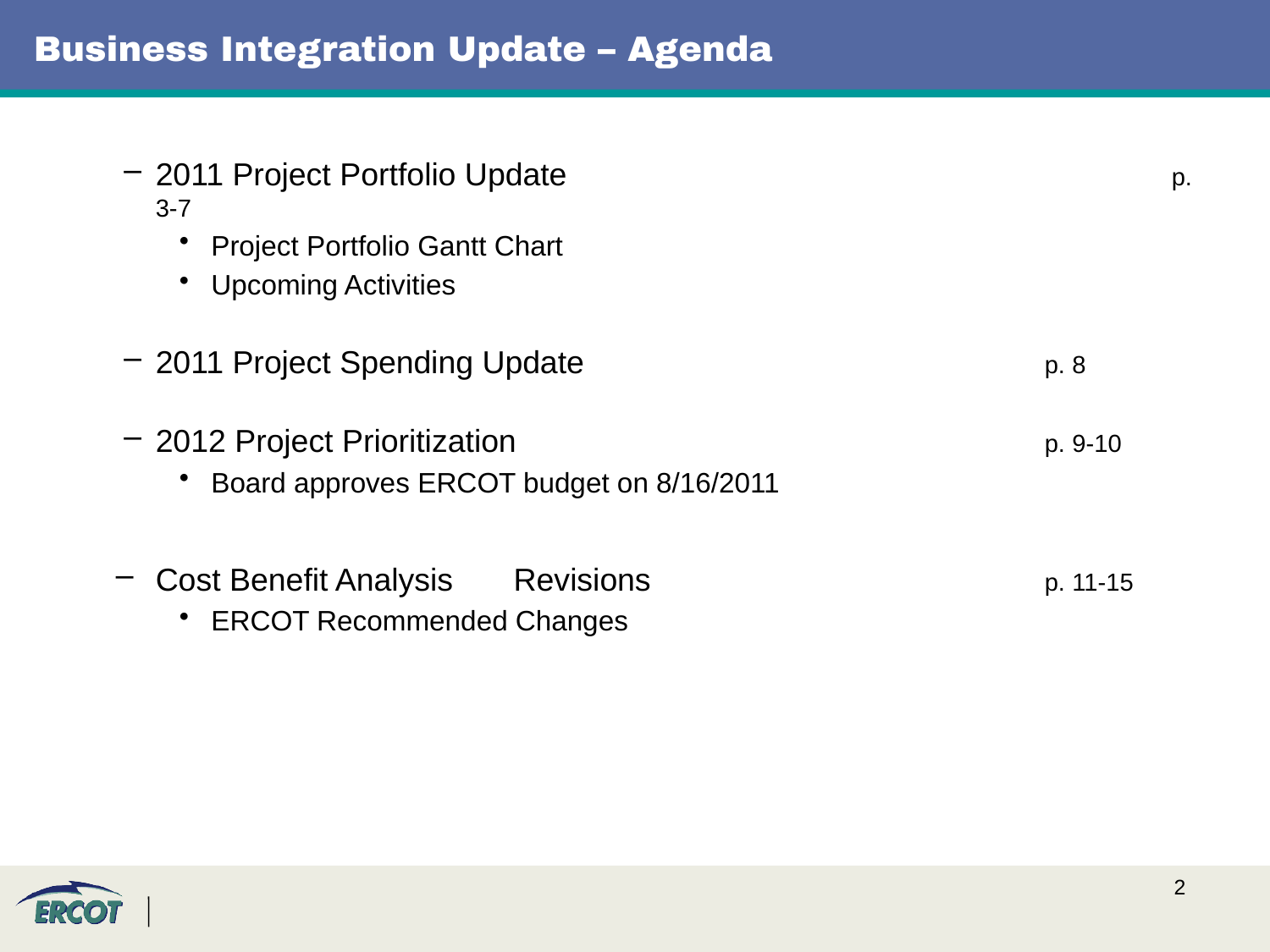

# Business Integration Update – Agenda
2011 Project Portfolio Update					p. 3-7
Project Portfolio Gantt Chart
Upcoming Activities

2011 Project Spending Update 				p. 8

2012 Project Prioritization					p. 9-10
Board approves ERCOT budget on 8/16/2011

Cost Benefit Analysis	 Revisions				p. 11-15
ERCOT Recommended Changes